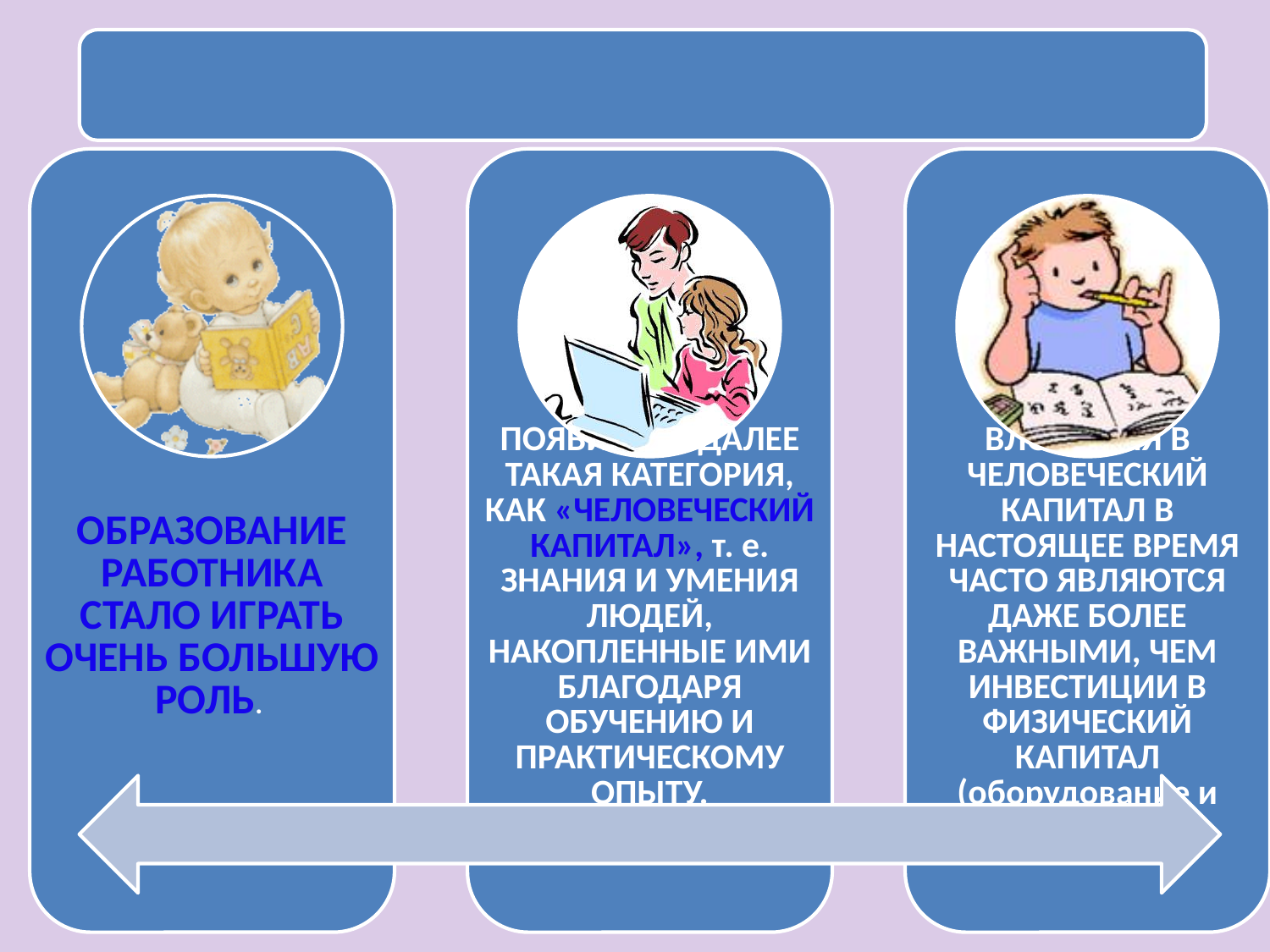

ОБРАЗОВАНИЕ РАБОТНИКА СТАЛО ИГРАТЬ ОЧЕНЬ БОЛЬШУЮ РОЛЬ.
ПОЯВИЛАСЬ ДАЛЕЕ ТАКАЯ КАТЕГОРИЯ, КАК «ЧЕЛОВЕЧЕСКИЙ КАПИТАЛ», т. е. ЗНАНИЯ И УМЕНИЯ ЛЮДЕЙ, НАКОПЛЕННЫЕ ИМИ БЛАГОДАРЯ ОБУЧЕНИЮ И ПРАКТИЧЕСКОМУ ОПЫТУ.
ПОЭТОМУ ВЛОЖЕНИЯ В ЧЕЛОВЕЧЕСКИЙ КАПИТАЛ В НАСТОЯЩЕЕ ВРЕМЯ ЧАСТО ЯВЛЯЮТСЯ ДАЖЕ БОЛЕЕ ВАЖНЫМИ, ЧЕМ ИНВЕСТИЦИИ В ФИЗИЧЕСКИЙ КАПИТАЛ (оборудование и инструменты).